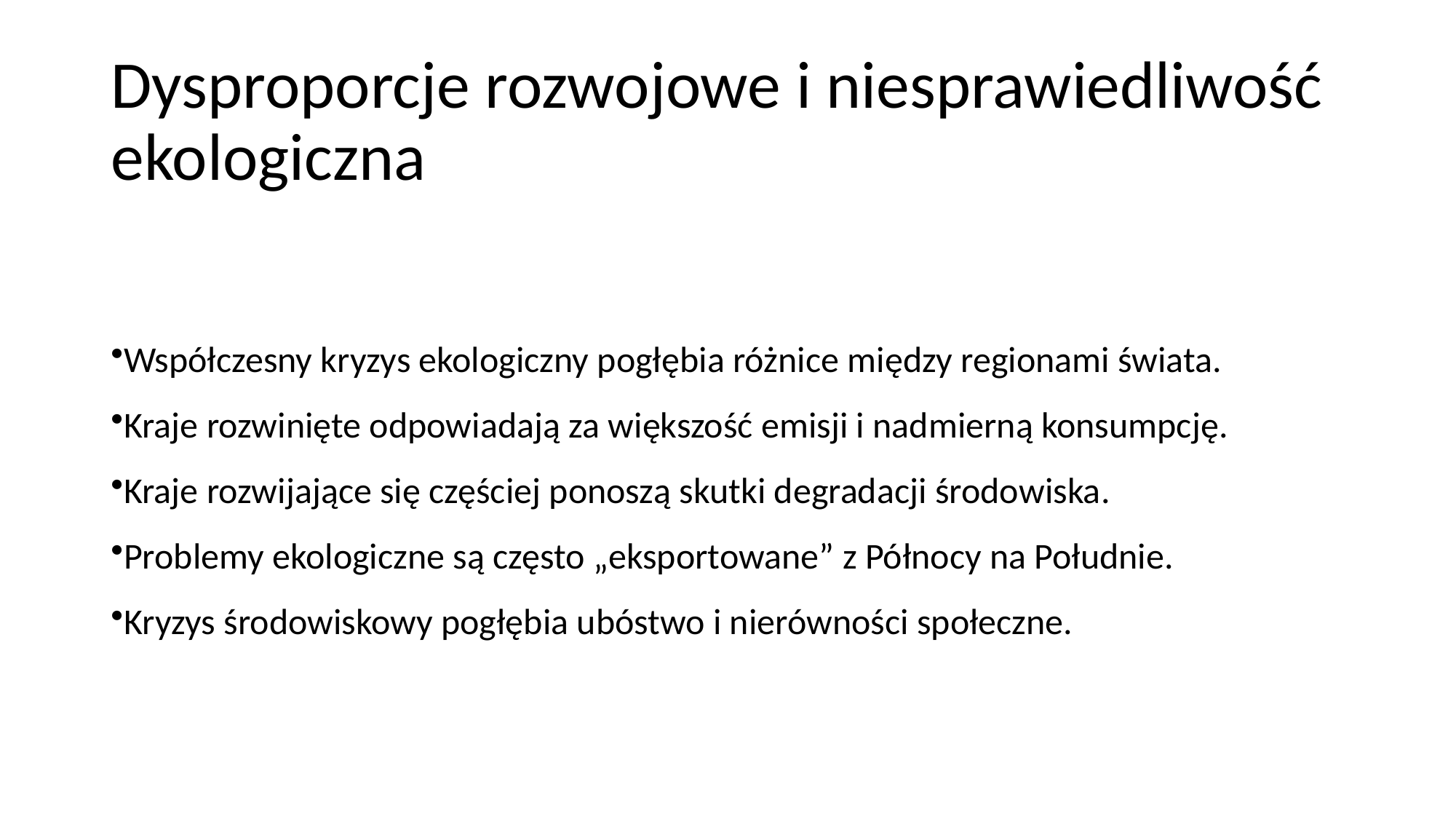

# Dysproporcje rozwojowe i niesprawiedliwość ekologiczna
Współczesny kryzys ekologiczny pogłębia różnice między regionami świata.
Kraje rozwinięte odpowiadają za większość emisji i nadmierną konsumpcję.
Kraje rozwijające się częściej ponoszą skutki degradacji środowiska.
Problemy ekologiczne są często „eksportowane” z Północy na Południe.
Kryzys środowiskowy pogłębia ubóstwo i nierówności społeczne.